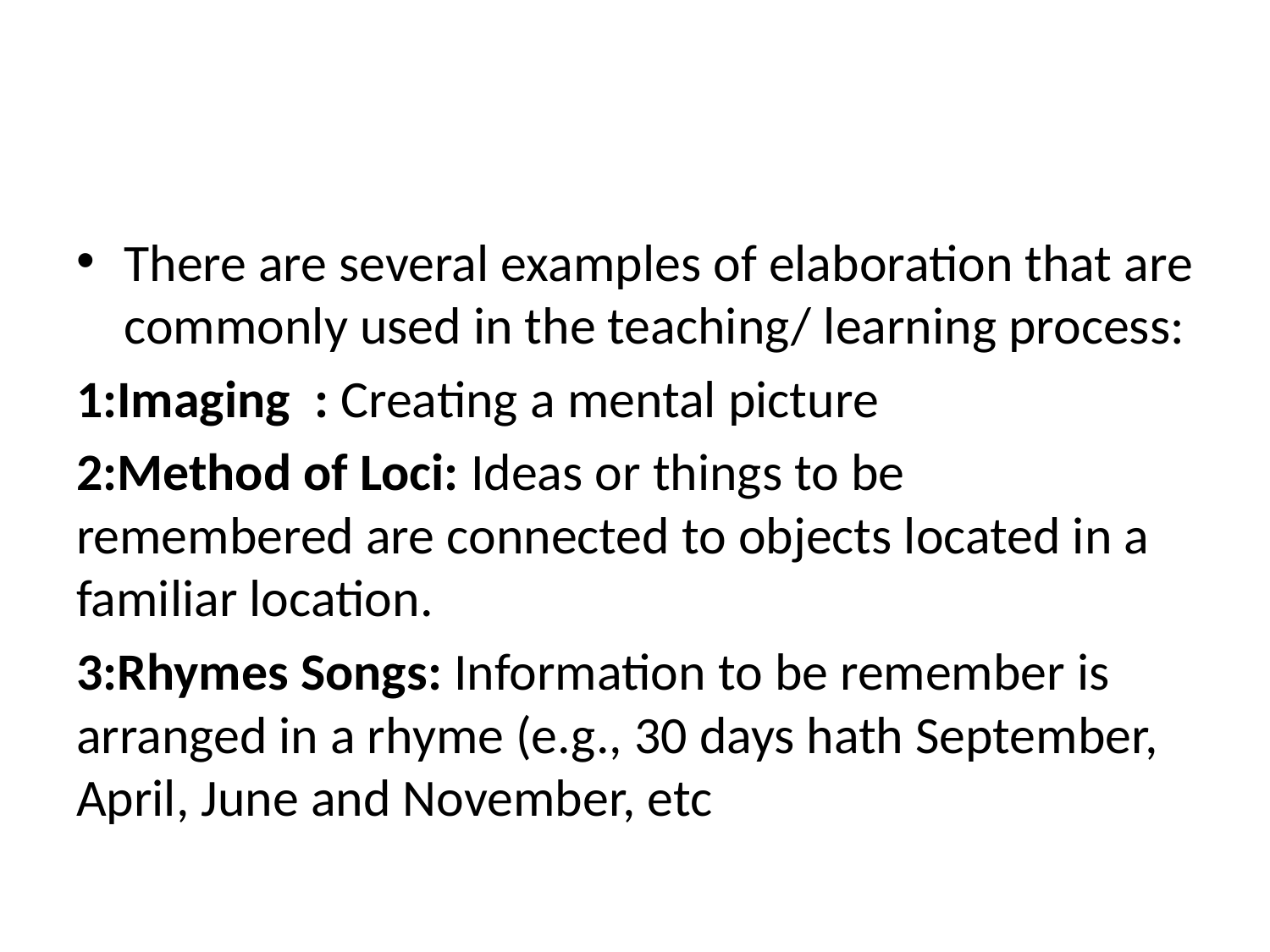

#
There are several examples of elaboration that are commonly used in the teaching/ learning process:
1:Imaging  : Creating a mental picture
2:Method of Loci: Ideas or things to be remembered are connected to objects located in a familiar location.
3:Rhymes Songs: Information to be remember is arranged in a rhyme (e.g., 30 days hath September, April, June and November, etc